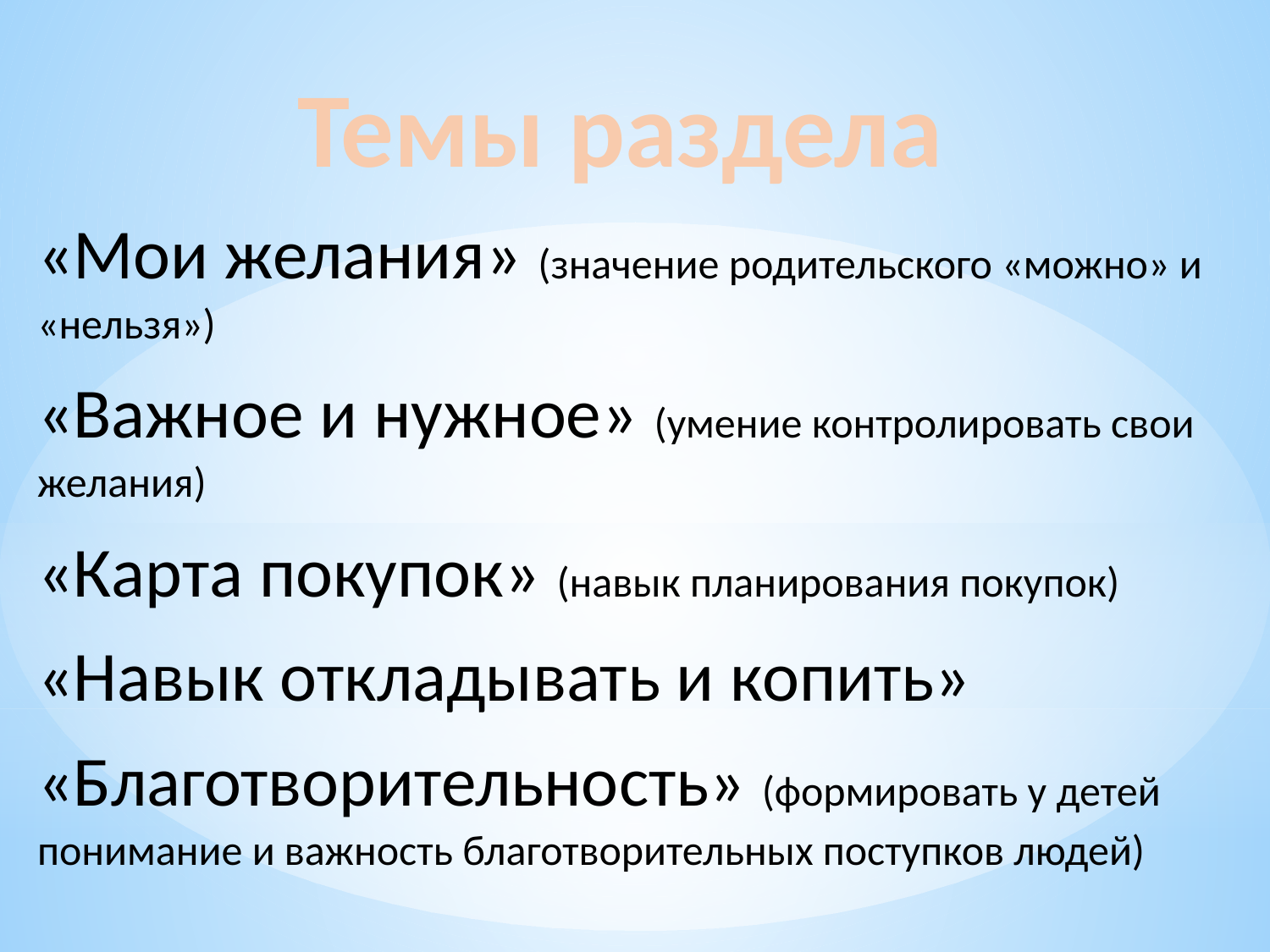

Темы раздела
«Мои желания» (значение родительского «можно» и «нельзя»)
«Важное и нужное» (умение контролировать свои желания)
«Карта покупок» (навык планирования покупок)
«Навык откладывать и копить»
«Благотворительность» (формировать у детей понимание и важность благотворительных поступков людей)